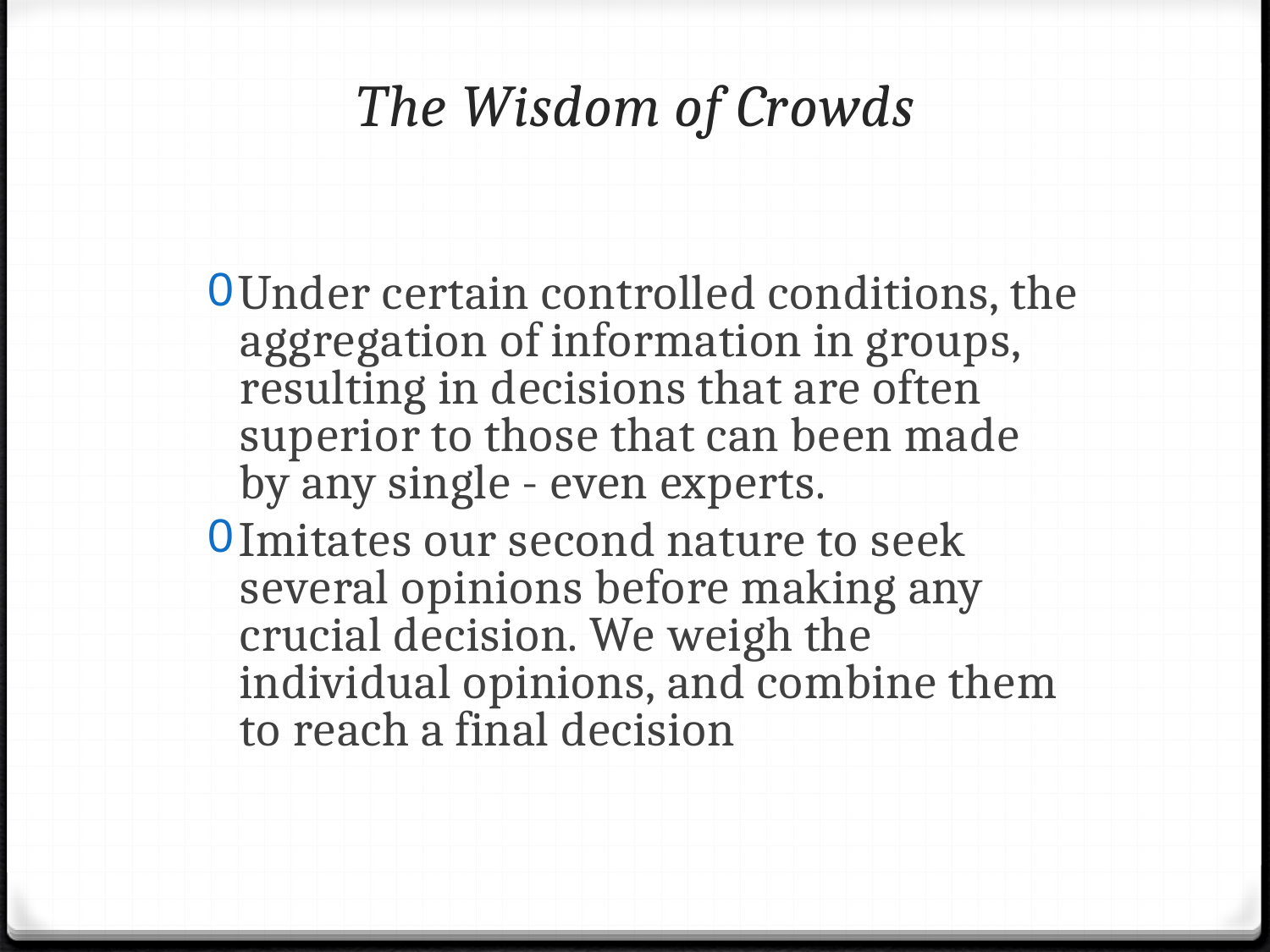

# The Wisdom of Crowds

Under certain controlled conditions, the aggregation of information in groups,  resulting in decisions that are often superior to those that can been made by any single - even experts.
Imitates our second nature to seek several opinions before making any crucial decision. We weigh the individual opinions, and combine them to reach a final decision